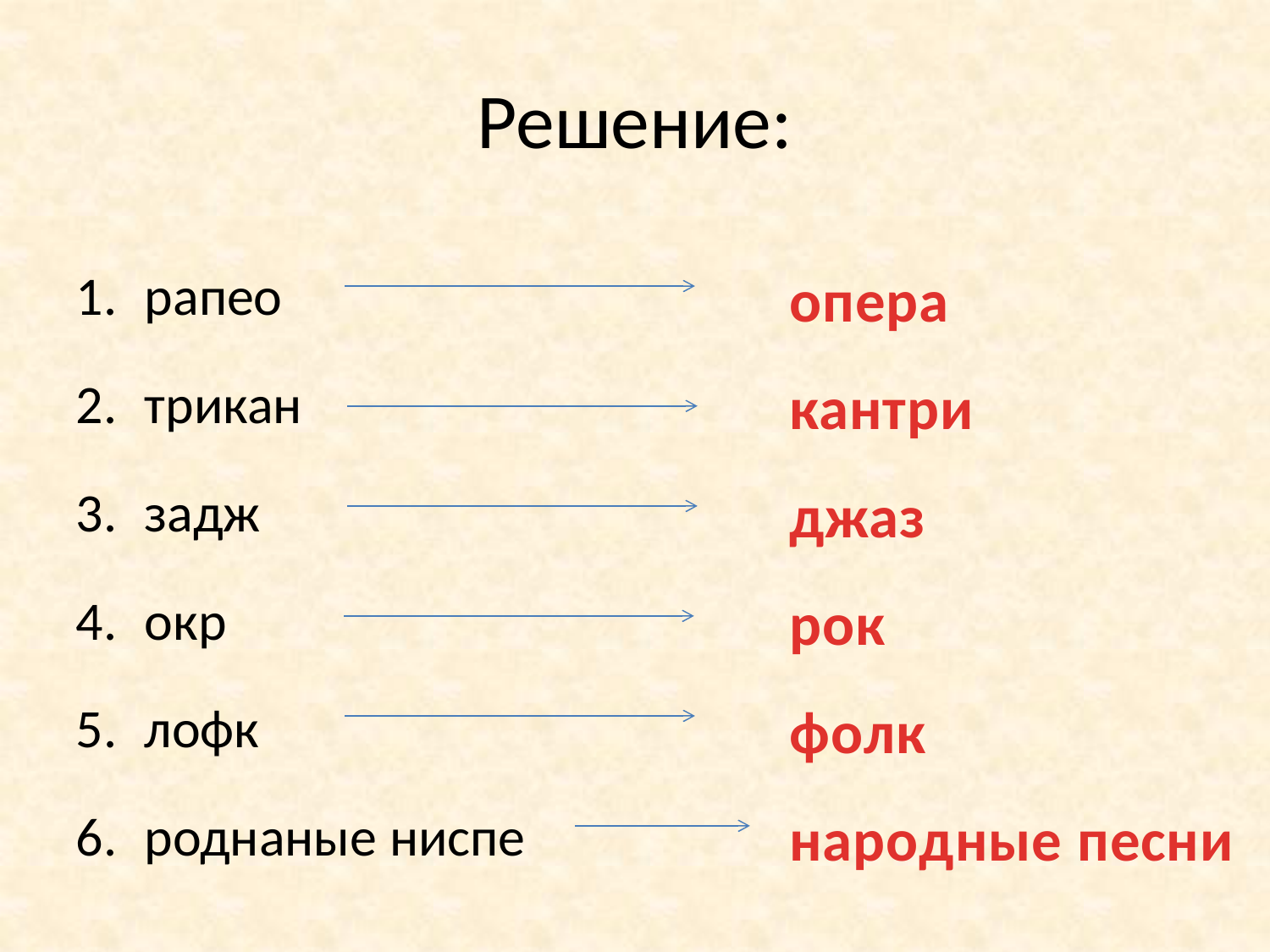

Решение:
опера
кантри
джаз
рок
фолк
народные песни
рапео
трикан
задж
окр
лофк
роднаные ниспе